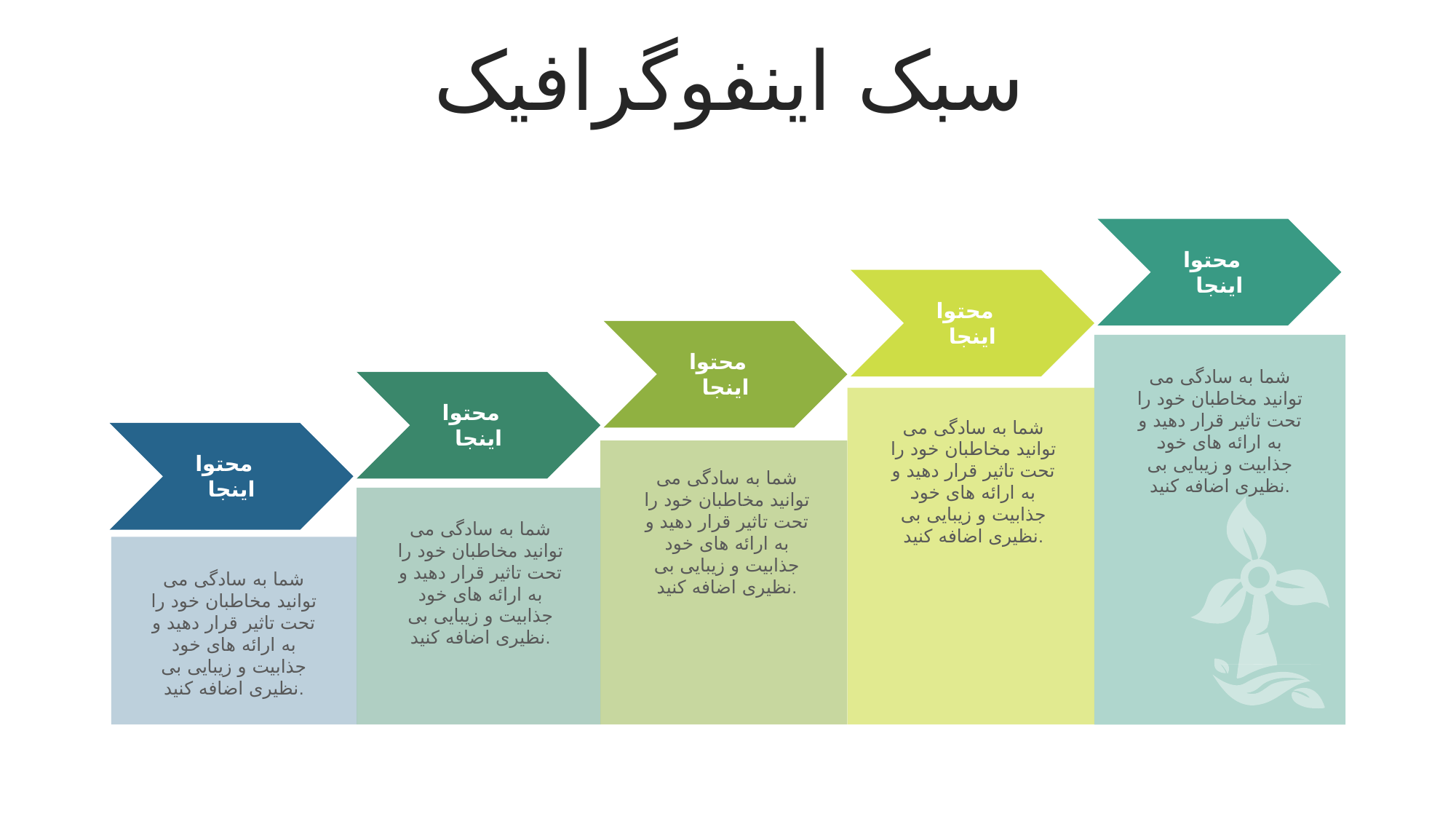

سبک اینفوگرافیک

محتوا
اینجا

محتوا
اینجا

محتوا
اینجا
شما به سادگی می توانید مخاطبان خود را تحت تاثیر قرار دهید و به ارائه های خود جذابیت و زیبایی بی نظیری اضافه کنید.

محتوا
اینجا
شما به سادگی می توانید مخاطبان خود را تحت تاثیر قرار دهید و به ارائه های خود جذابیت و زیبایی بی نظیری اضافه کنید.

محتوا
اینجا
شما به سادگی می توانید مخاطبان خود را تحت تاثیر قرار دهید و به ارائه های خود جذابیت و زیبایی بی نظیری اضافه کنید.

شما به سادگی می توانید مخاطبان خود را تحت تاثیر قرار دهید و به ارائه های خود جذابیت و زیبایی بی نظیری اضافه کنید.

شما به سادگی می توانید مخاطبان خود را تحت تاثیر قرار دهید و به ارائه های خود جذابیت و زیبایی بی نظیری اضافه کنید.